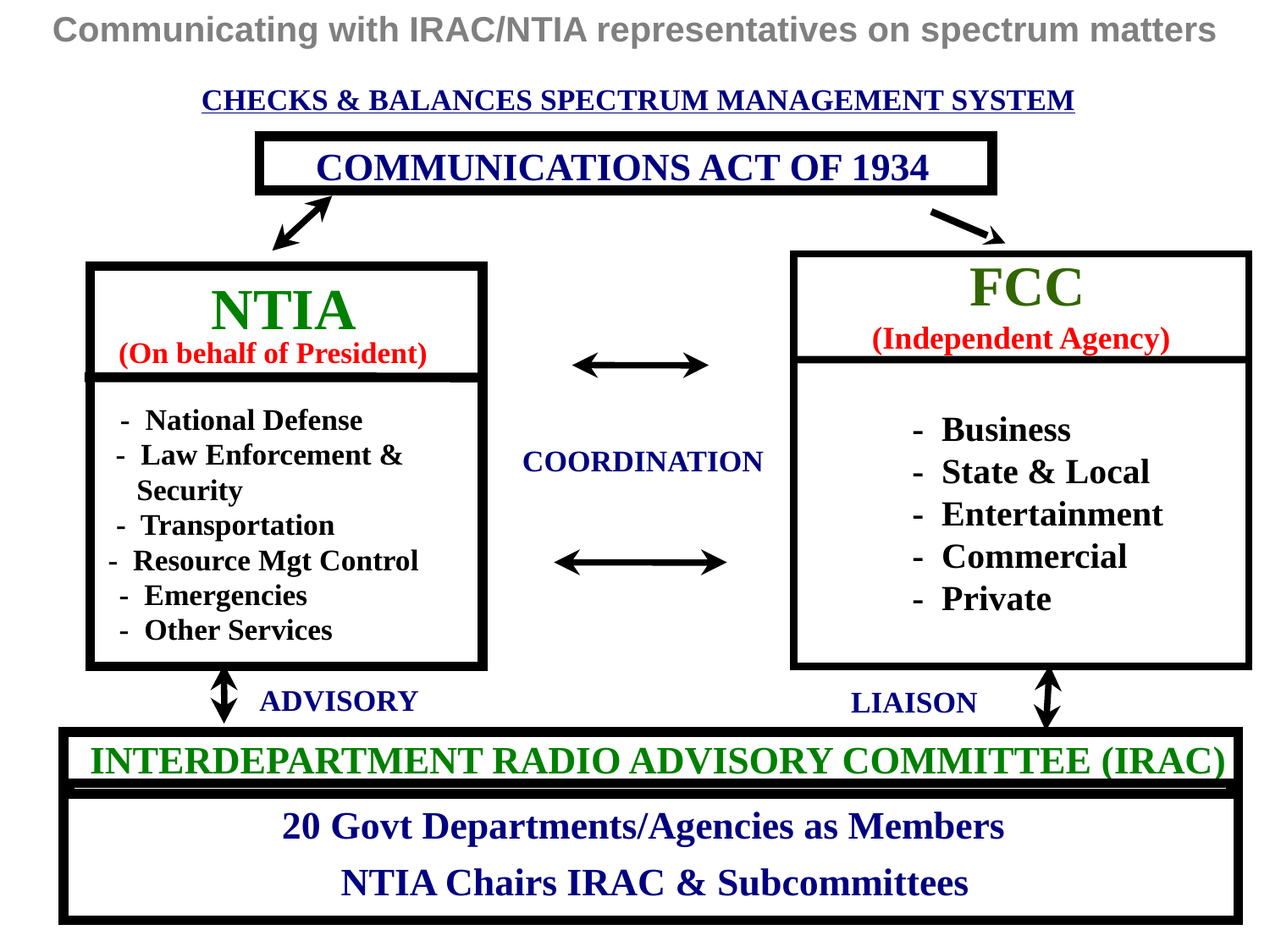

Communicating with IRAC/NTIA representatives on spectrum matters
CHECKS & BALANCES SPECTRUM MANAGEMENT SYSTEM

COMMUNICATIONS ACT OF 1934

NTIA
(On behalf of President)

-  National Defense
-  Law Enforcement &
   Security
-  Transportation
-  Resource Mgt Control
-  Emergencies
-  Other Services

             FCC
(Independent Agency)

	-  Business
	-  State & Local
	-  Entertainment
	-  Commercial
	-  Private

COORDINATION

ADVISORY

LIAISON

INTERDEPARTMENT RADIO ADVISORY COMMITTEE (IRAC)

20 Govt Departments/Agencies as Members
NTIA Chairs IRAC & Subcommittees